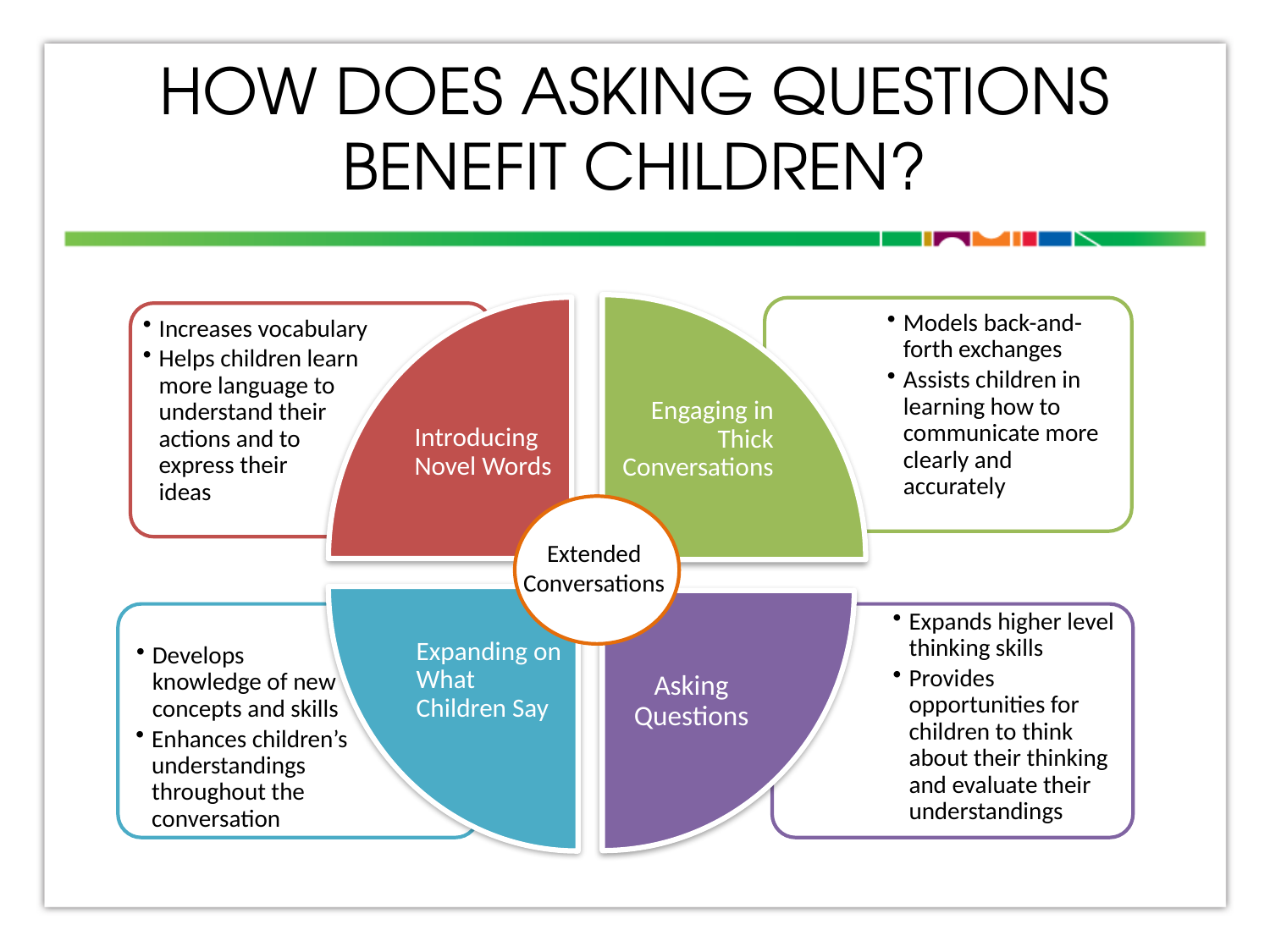

# How does Asking Questions benefit children?
Engaging in Thick Conversations

Introducing Novel Words

Models back-and-forth exchanges
Assists children in learning how to communicate more clearly and accurately
Increases vocabulary
Helps children learn more language to understand their actions and to express their
ideas

Extended Conversations
Expanding on What Children Say

Asking Questions
Develops
knowledge of new concepts and skills
Enhances children’s understandings throughout the conversation
Expands higher level thinking skills
Provides opportunities for children to think about their thinking and evaluate their understandings